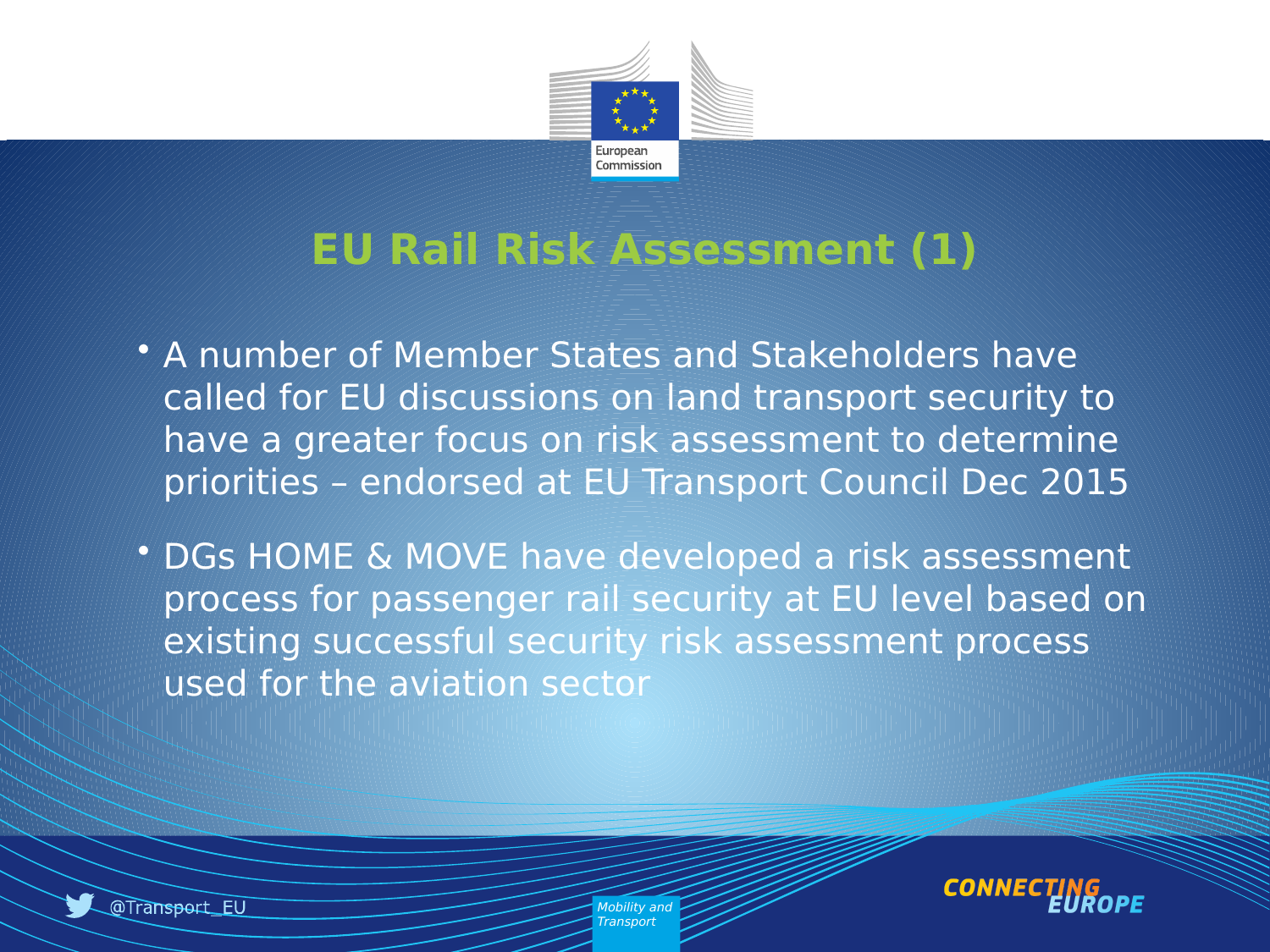

# EU Rail Risk Assessment (1)
A number of Member States and Stakeholders have called for EU discussions on land transport security to have a greater focus on risk assessment to determine priorities – endorsed at EU Transport Council Dec 2015
DGs HOME & MOVE have developed a risk assessment process for passenger rail security at EU level based on existing successful security risk assessment process used for the aviation sector